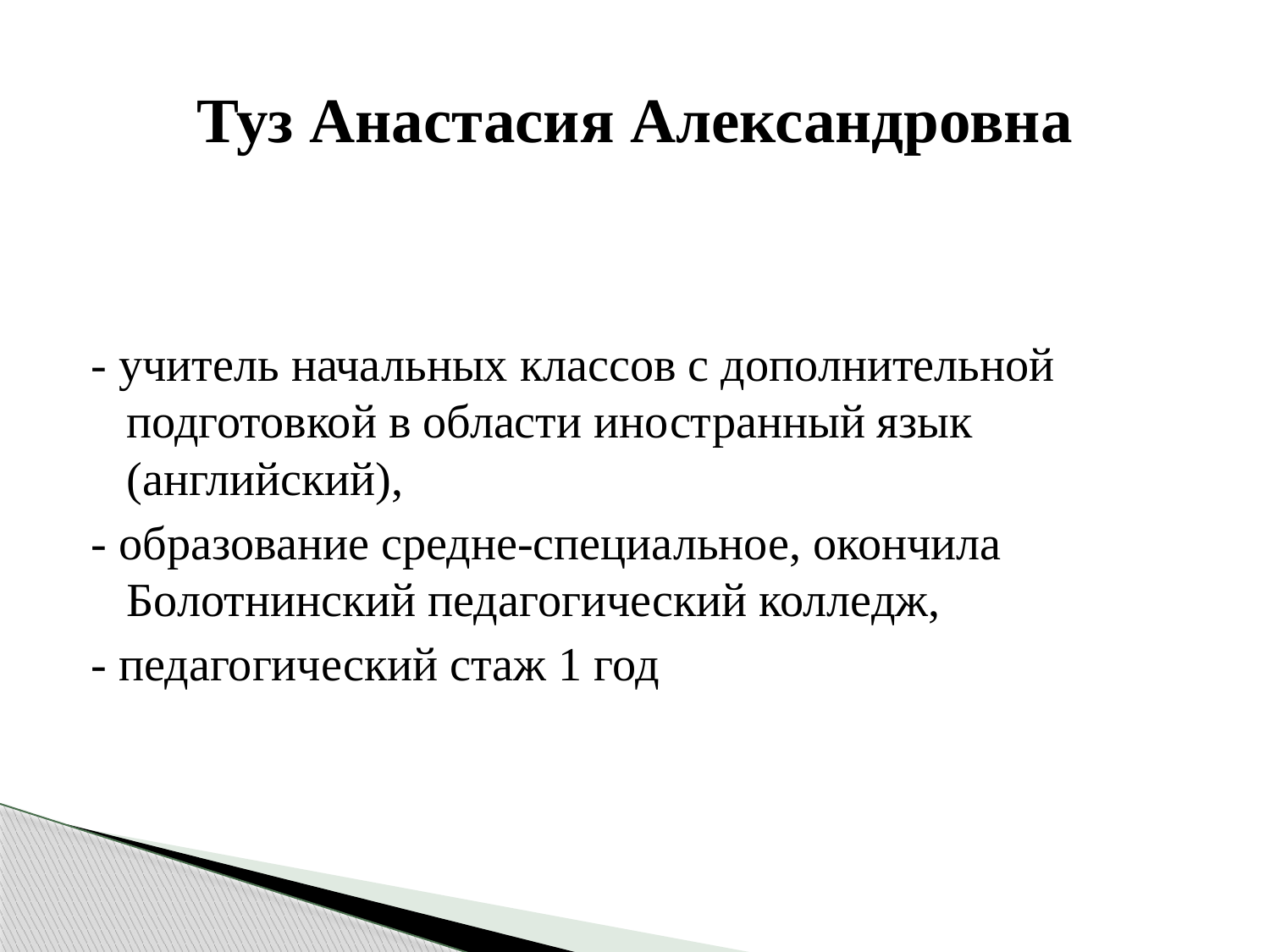

# Туз Анастасия Александровна
- учитель начальных классов с дополнительной подготовкой в области иностранный язык (английский),
- образование средне-специальное, окончила Болотнинский педагогический колледж,
- педагогический стаж 1 год